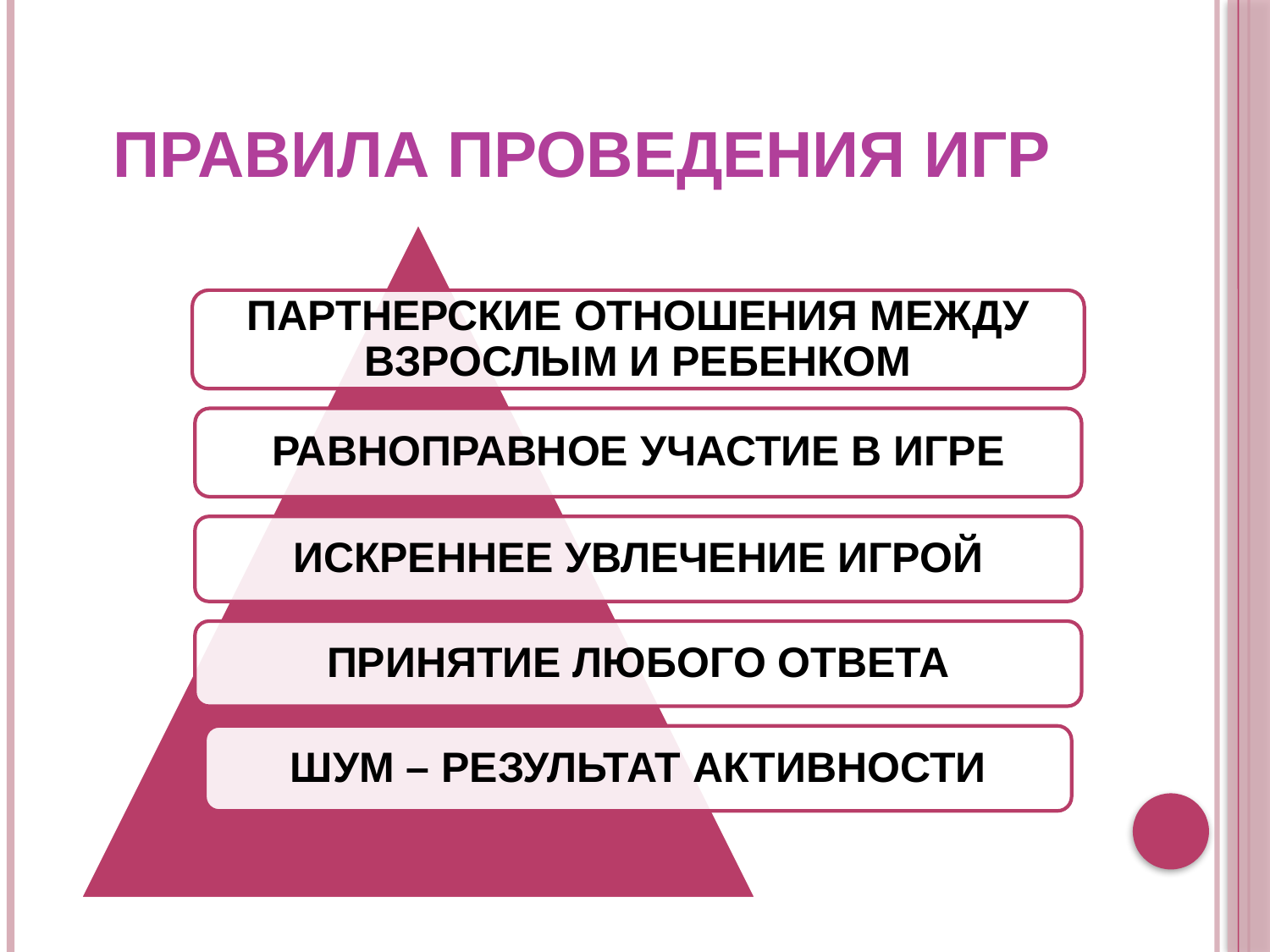

# ПРАВИЛА ПРОВЕДЕНИЯ ИГР
ПАРТНЕРСКИЕ ОТНОШЕНИЯ МЕЖДУ ВЗРОСЛЫМ И РЕБЕНКОМ
РАВНОПРАВНОЕ УЧАСТИЕ В ИГРЕ
ИСКРЕННЕЕ УВЛЕЧЕНИЕ ИГРОЙ
ПРИНЯТИЕ ЛЮБОГО ОТВЕТА
ШУМ – РЕЗУЛЬТАТ АКТИВНОСТИ